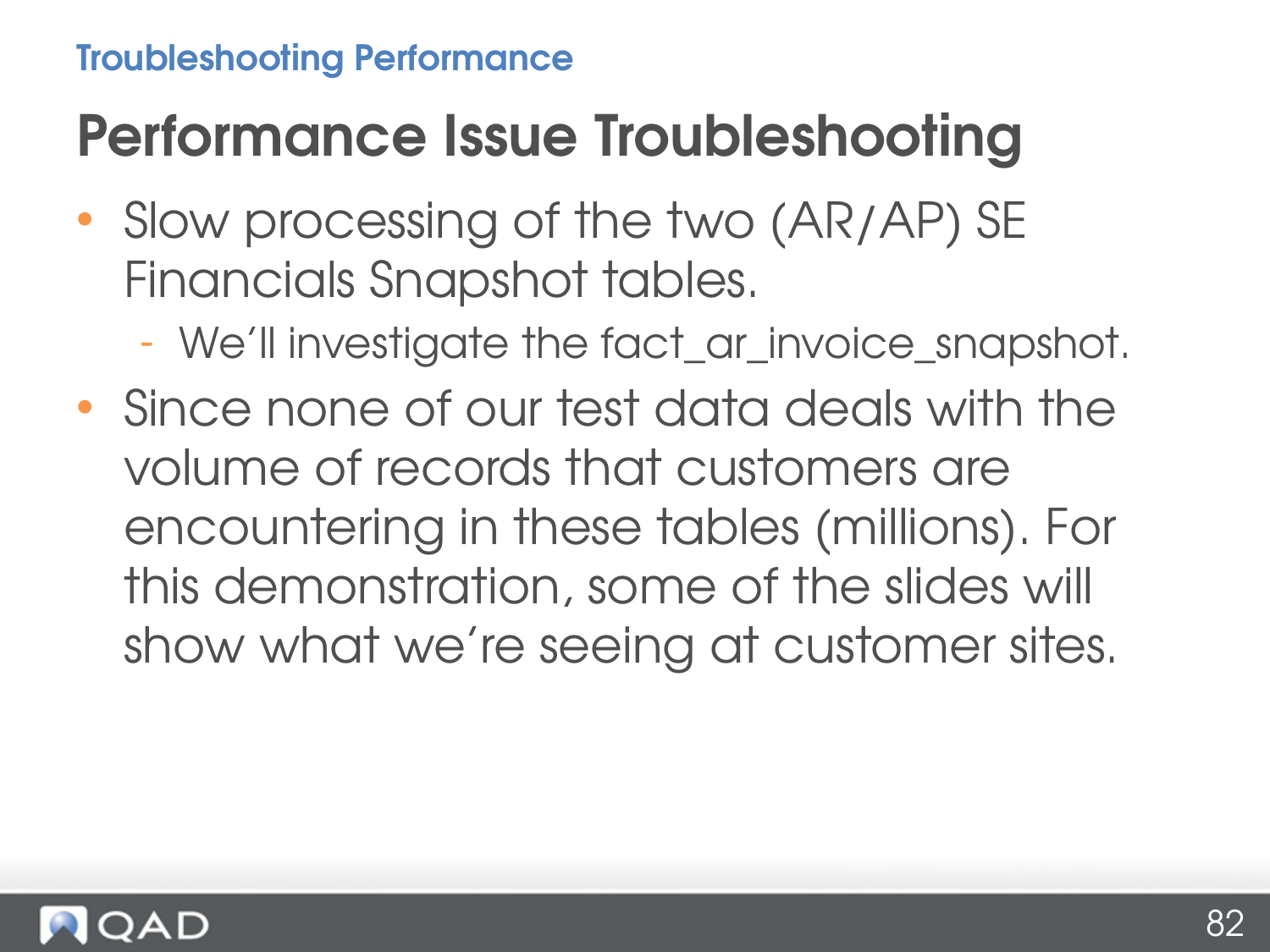

Troubleshooting Performance
# Performance Issue Troubleshooting
Slow processing of the two (AR/AP) SE Financials Snapshot tables.
We’ll investigate the fact_ar_invoice_snapshot.
Since none of our test data deals with the volume of records that customers are encountering in these tables (millions). For this demonstration, some of the slides will show what we’re seeing at customer sites.

82